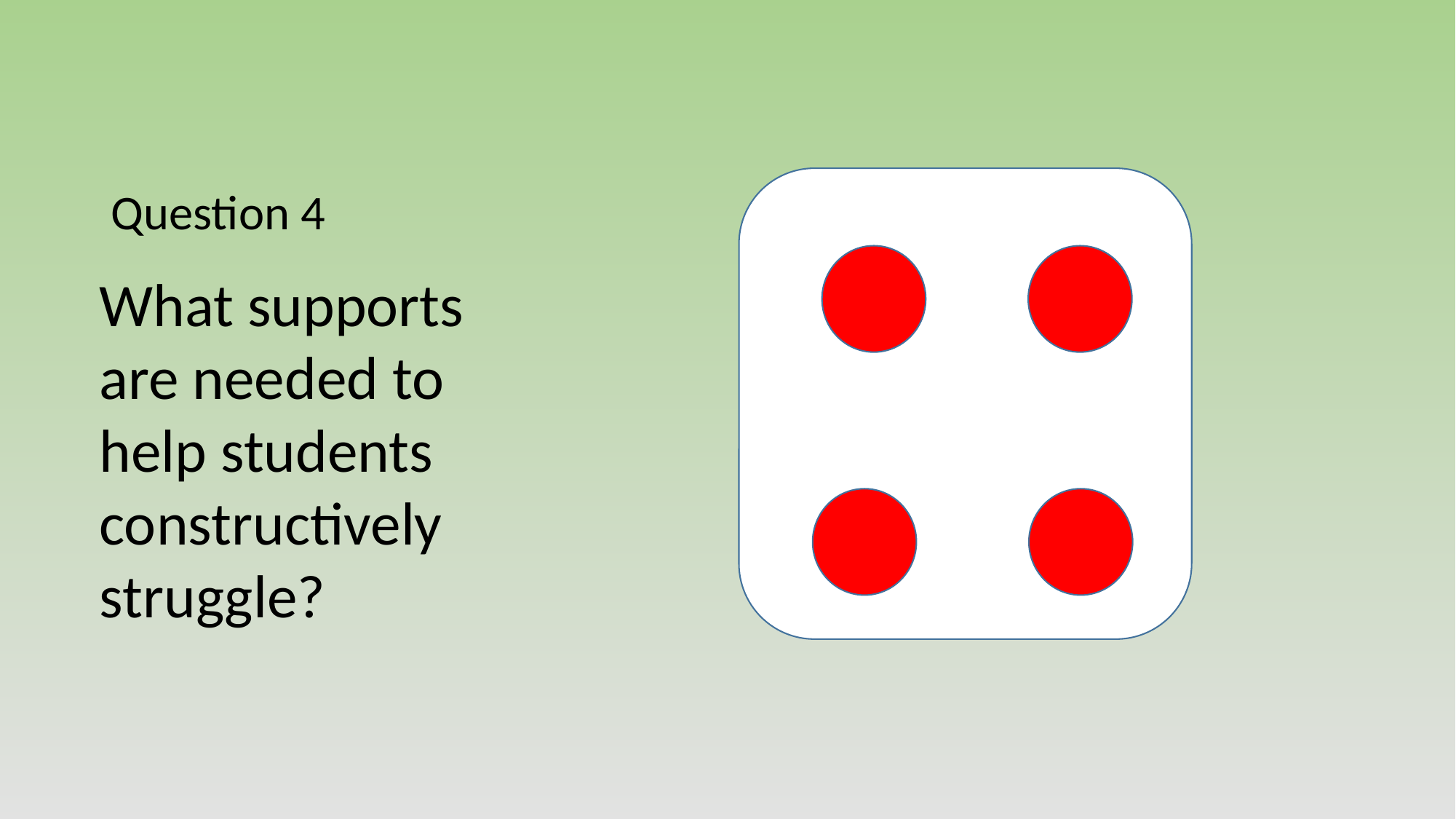

# Question 4

What supports are needed to help students constructively struggle?